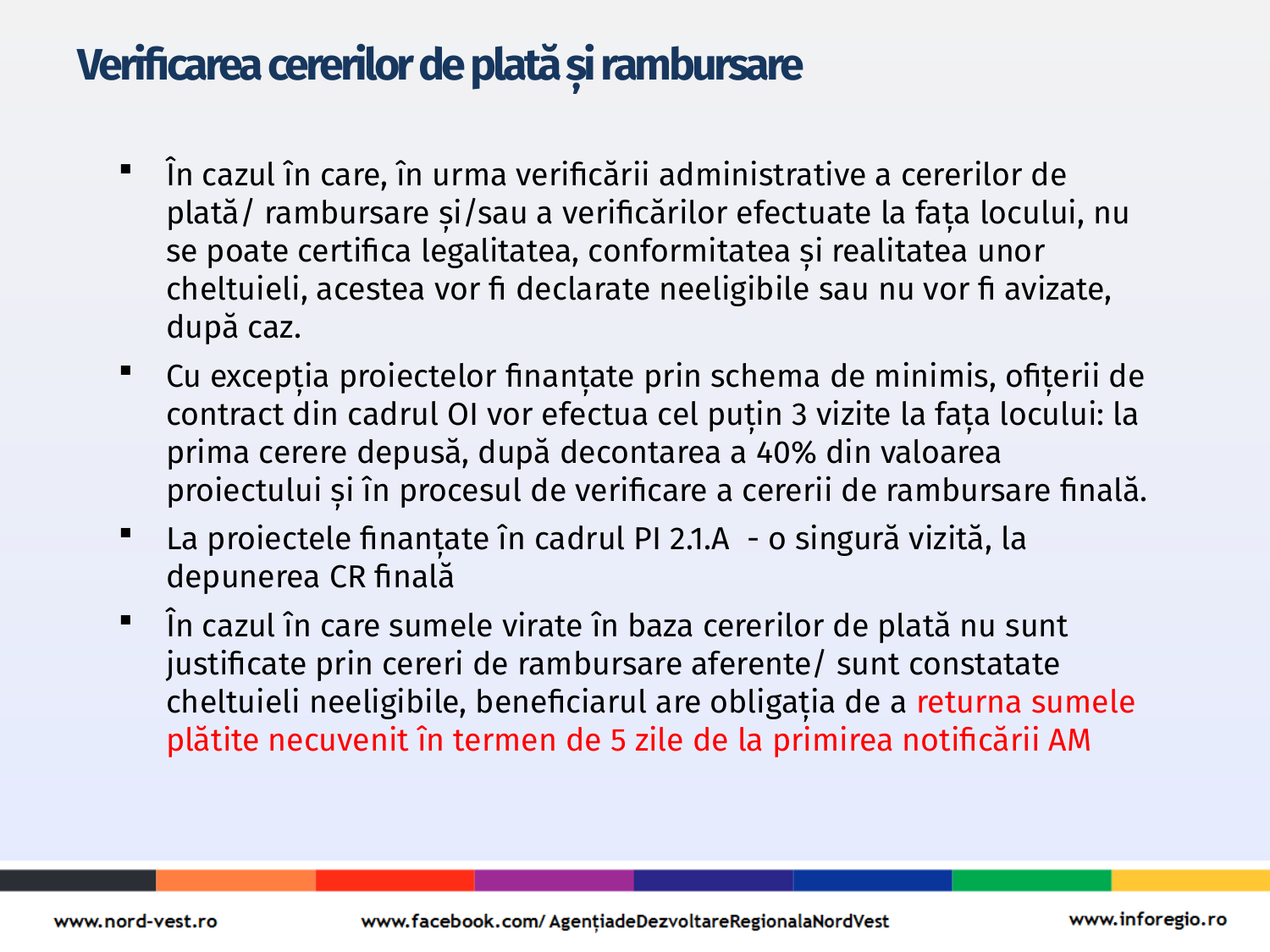

# Verificarea cererilor de plată și rambursare
În cazul în care, în urma verificării administrative a cererilor de plată/ rambursare și/sau a verificărilor efectuate la fața locului, nu se poate certifica legalitatea, conformitatea și realitatea unor cheltuieli, acestea vor fi declarate neeligibile sau nu vor fi avizate, după caz.
Cu excepția proiectelor finanțate prin schema de minimis, ofițerii de contract din cadrul OI vor efectua cel puțin 3 vizite la fața locului: la prima cerere depusă, după decontarea a 40% din valoarea proiectului și în procesul de verificare a cererii de rambursare finală.
La proiectele finanțate în cadrul PI 2.1.A  - o singură vizită, la depunerea CR finală
În cazul în care sumele virate în baza cererilor de plată nu sunt justificate prin cereri de rambursare aferente/ sunt constatate cheltuieli neeligibile, beneficiarul are obligația de a returna sumele plătite necuvenit în termen de 5 zile de la primirea notificării AM